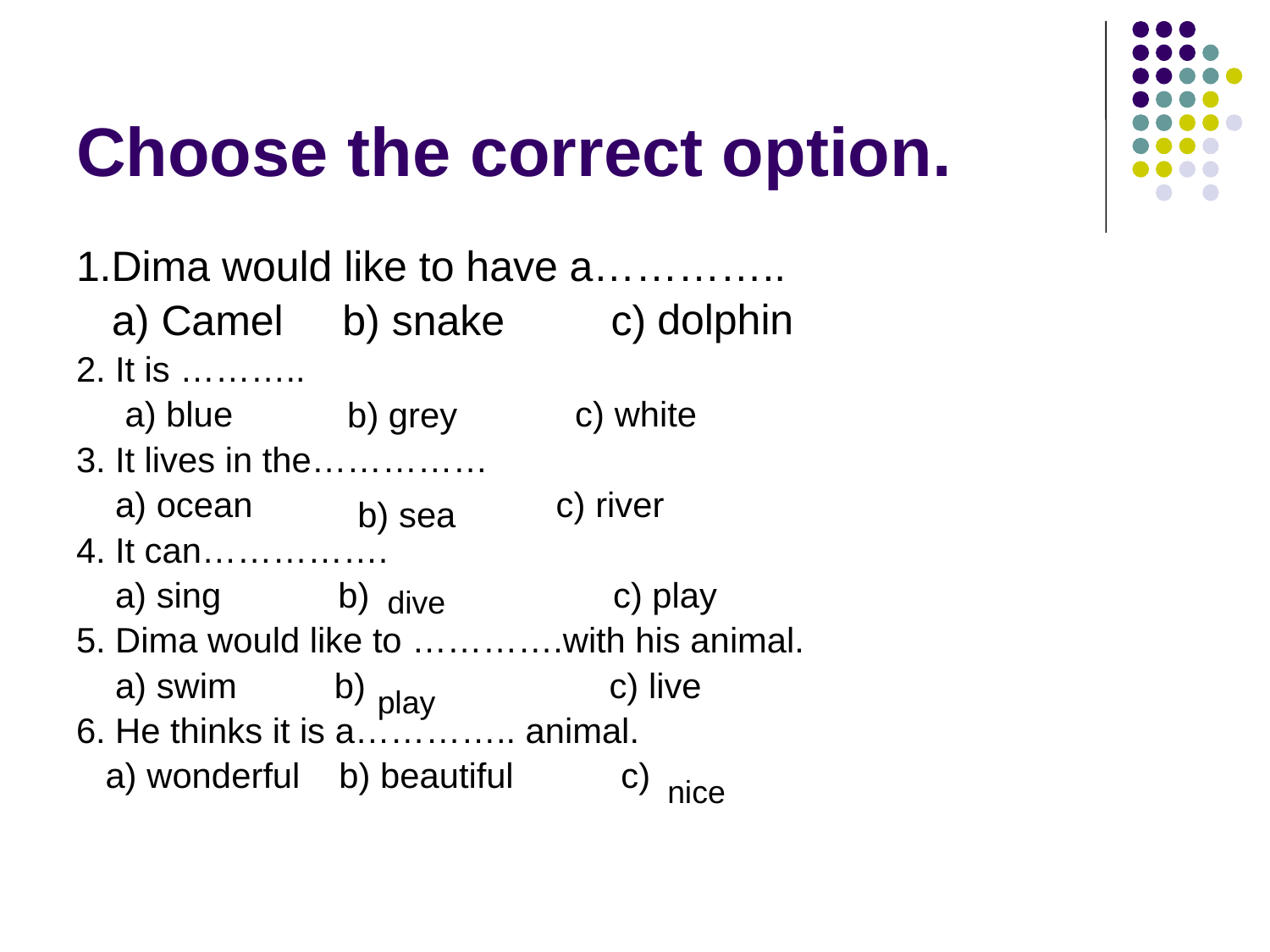

# Choose the correct option.
1.Dima would like to have a…………..
   a) Camel     b) snake         c)
2. It is ………..
     a) blue		                 c) white
3. It lives in the……………
    a) ocean 			  c) river
4. It can…………….
    a) sing            b)                         c) play
5. Dima would like to ………….with his animal.
    a) swim          b)                         c) live
6. He thinks it is a………….. animal.
   a) wonderful    b) beautiful           c)
dolphin
b) grey

b) sea
dive
play
nice